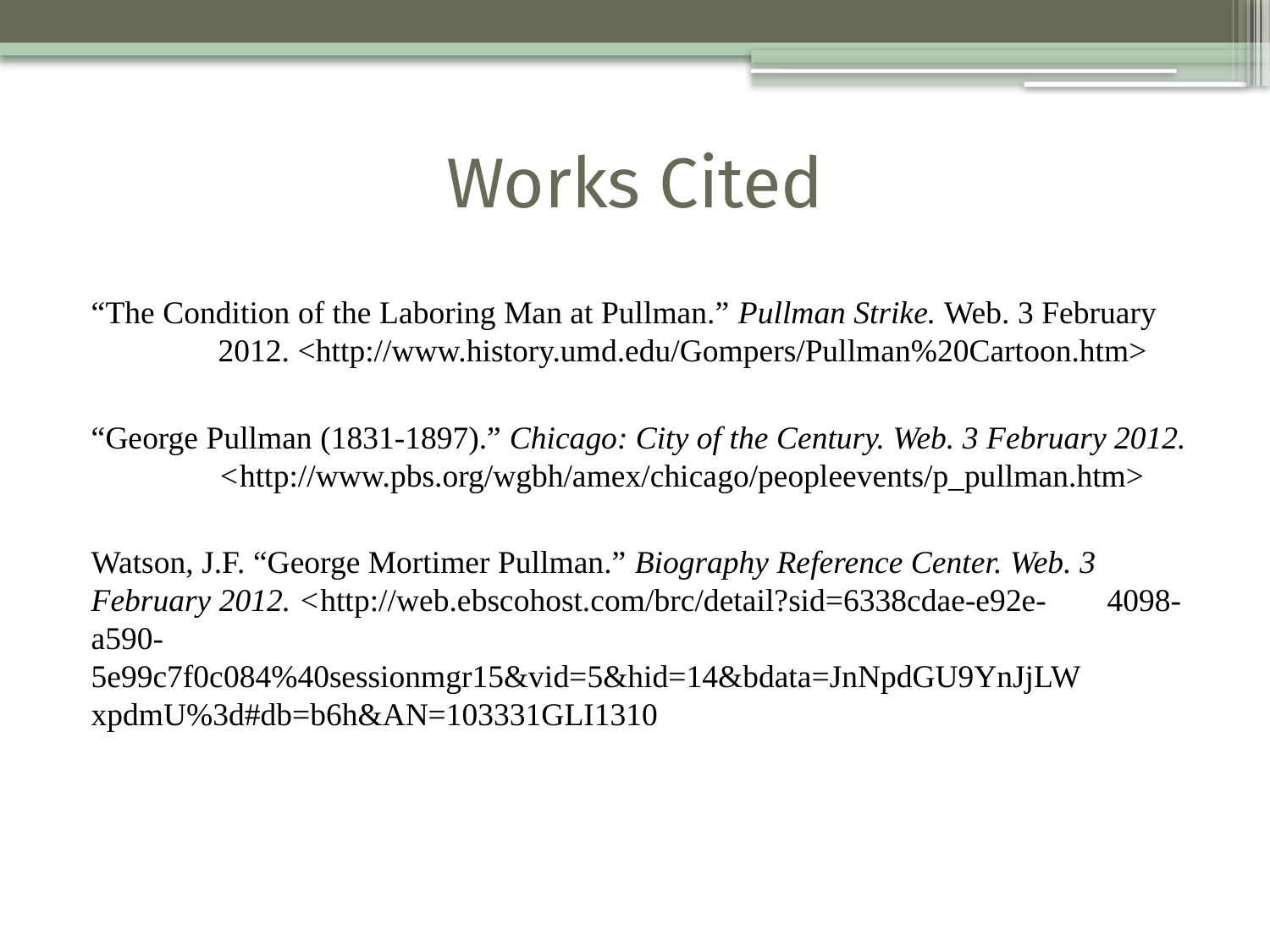

# Works Cited
“The Condition of the Laboring Man at Pullman.” Pullman Strike. Web. 3 February 	2012. <http://www.history.umd.edu/Gompers/Pullman%20Cartoon.htm>

“George Pullman (1831-1897).” Chicago: City of the Century. Web. 3 February 2012. 	<http://www.pbs.org/wgbh/amex/chicago/peopleevents/p_pullman.htm>

Watson, J.F. “George Mortimer Pullman.” Biography Reference Center. Web. 3 	February 2012. <http://web.ebscohost.com/brc/detail?sid=6338cdae-e92e-	4098-a590-	5e99c7f0c084%40sessionmgr15&vid=5&hid=14&bdata=JnNpdGU9YnJjLW	xpdmU%3d#db=b6h&AN=103331GLI1310